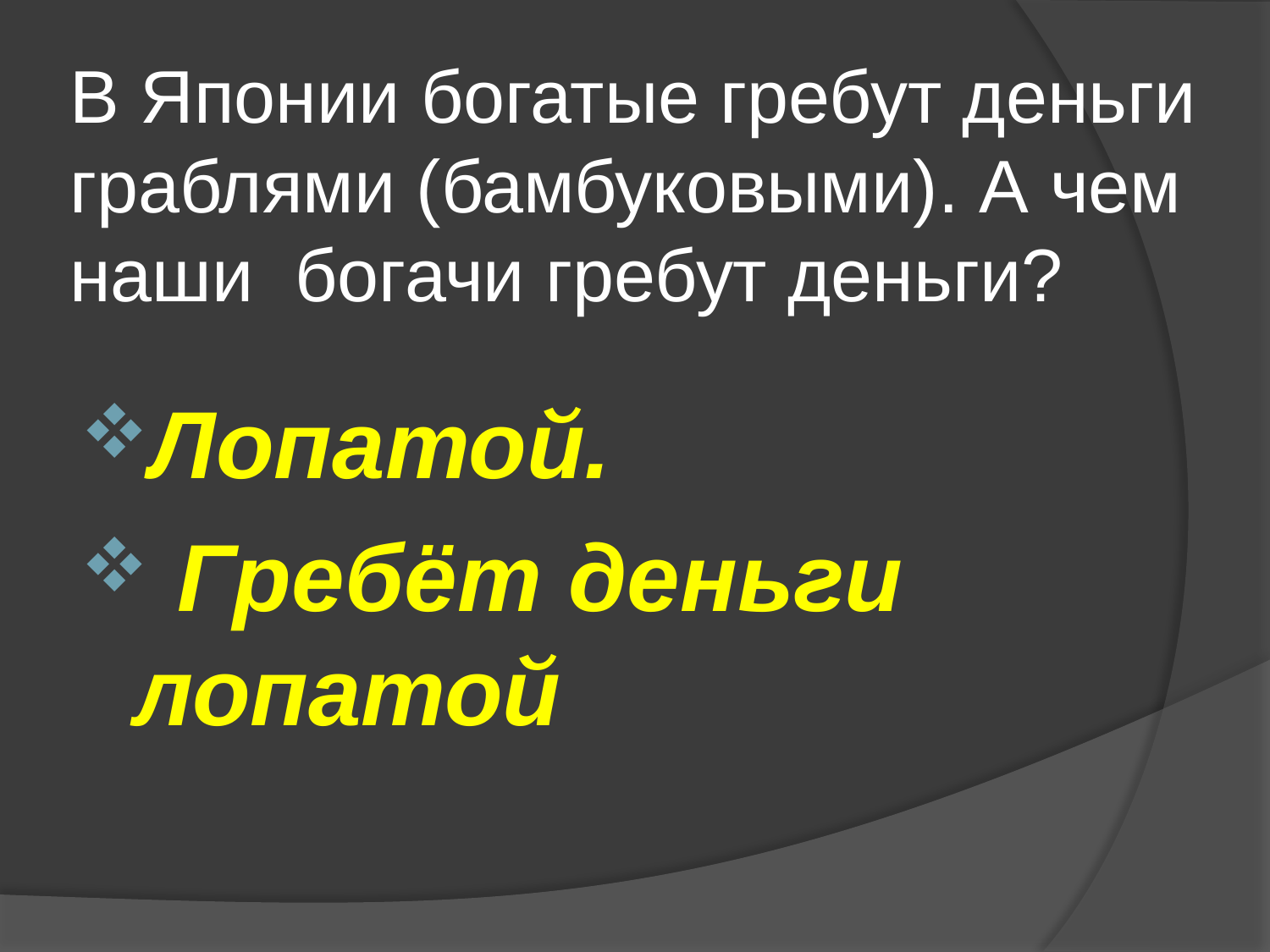

# В Японии богатые гребут деньги граблями (бамбуковыми). А чем наши  богачи гребут деньги?
Лопатой.
 Гребёт деньги лопатой